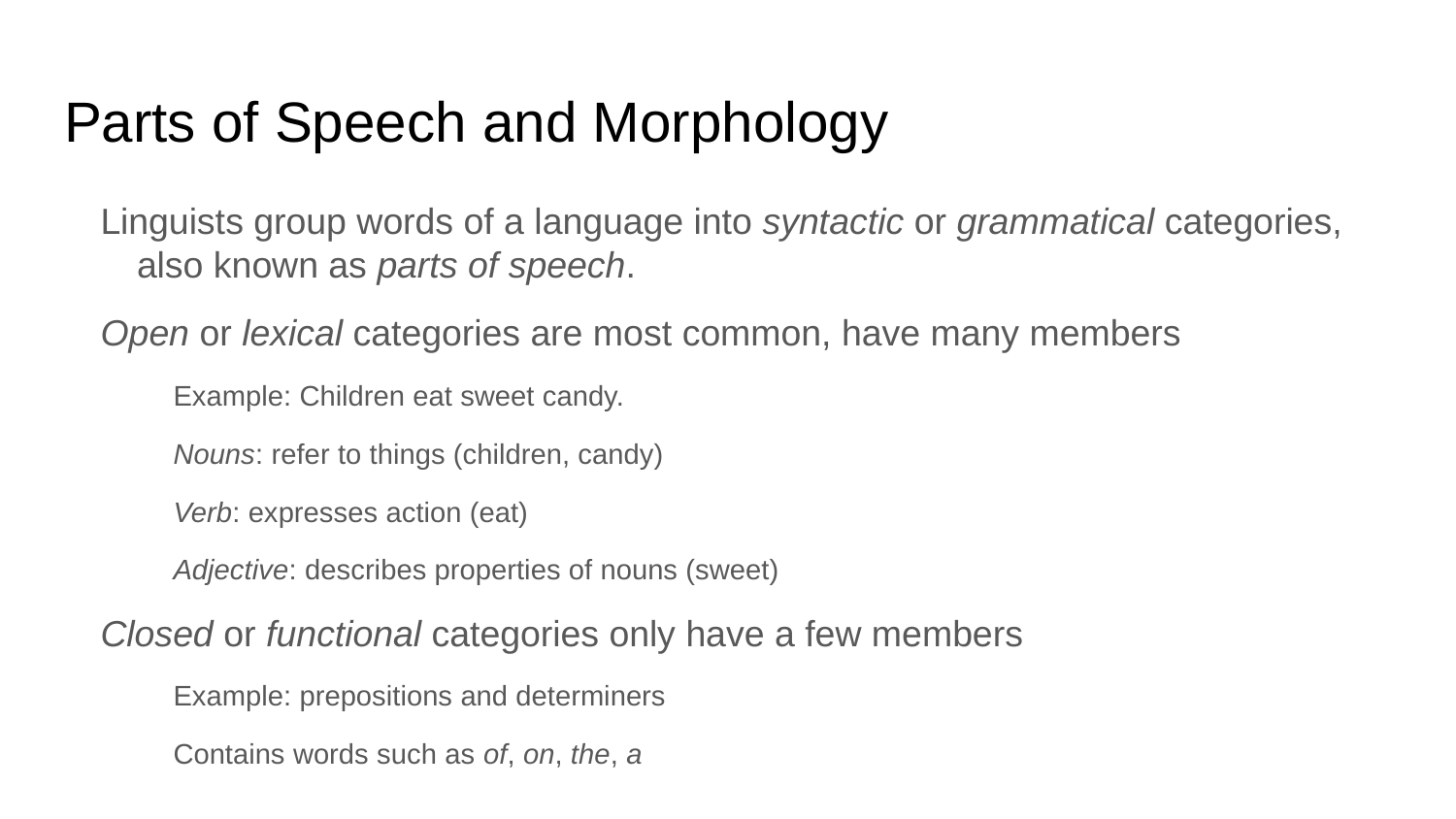

# Parts of Speech and Morphology
Linguists group words of a language into syntactic or grammatical categories, also known as parts of speech.
Open or lexical categories are most common, have many members
Example: Children eat sweet candy.
Nouns: refer to things (children, candy)
Verb: expresses action (eat)
Adjective: describes properties of nouns (sweet)
Closed or functional categories only have a few members
Example: prepositions and determiners
Contains words such as of, on, the, a